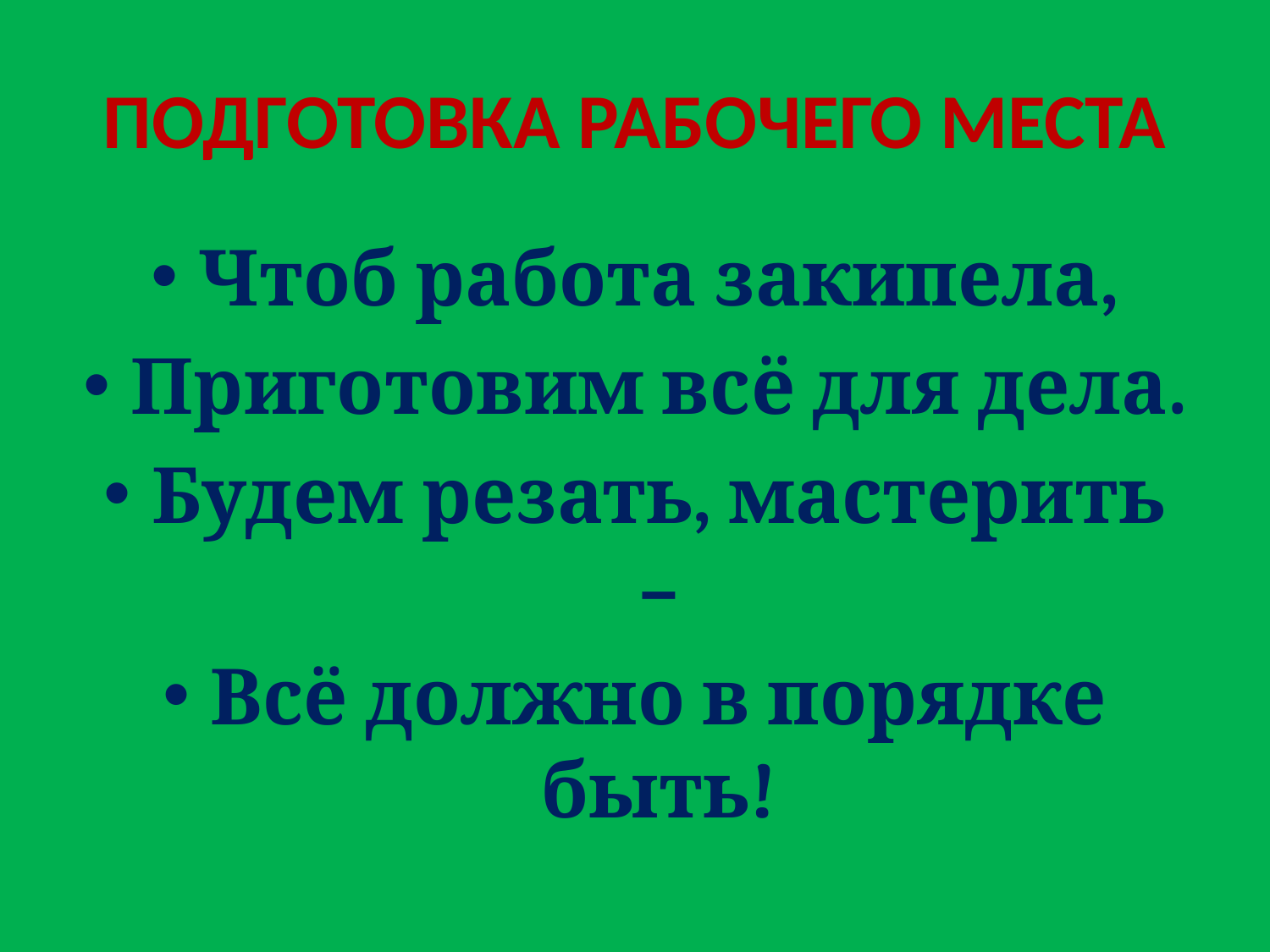

# ПОДГОТОВКА РАБОЧЕГО МЕСТА
Чтоб работа закипела,
Приготовим всё для дела.
Будем резать, мастерить –
Всё должно в порядке быть!